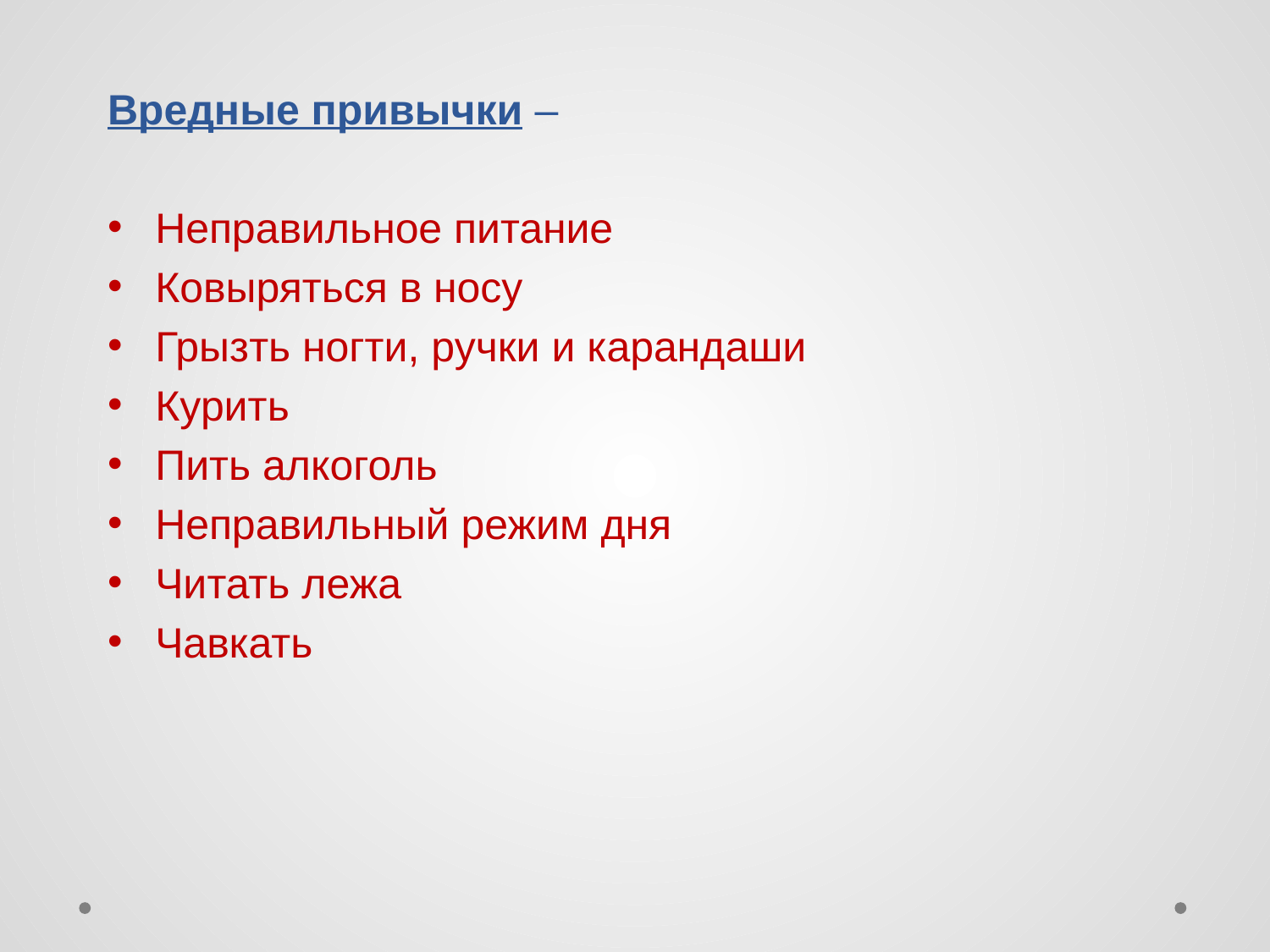

Вредные привычки –

Неправильное питание
Ковыряться в носу
Грызть ногти, ручки и карандаши
Курить
Пить алкоголь
Неправильный режим дня
Читать лежа
Чавкать